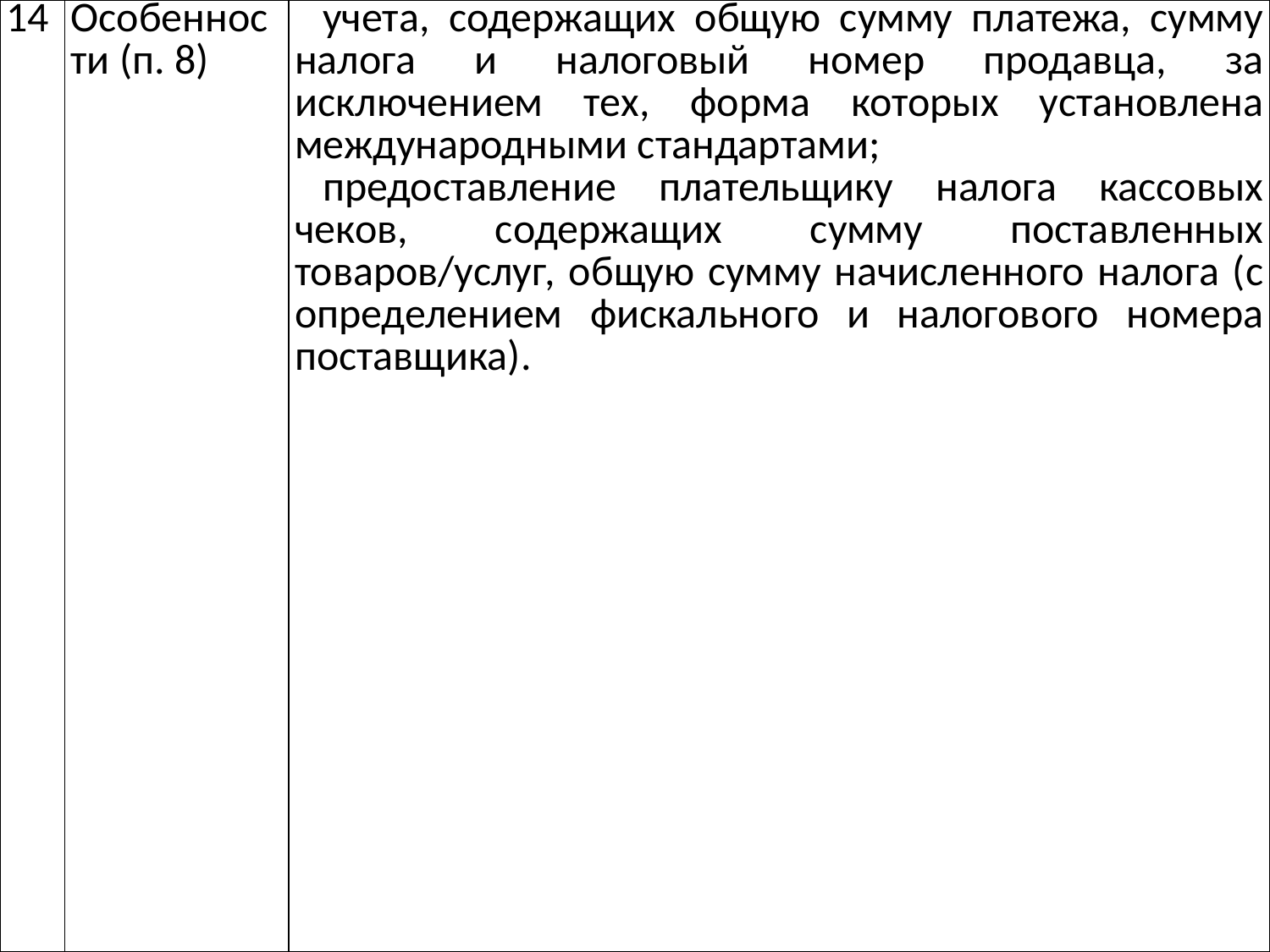

| 14 | Особенности (п. 8) | учета, содержащих общую сумму платежа, сумму налога и налоговый номер продавца, за исключением тех, форма которых установлена международными стандартами; предоставление плательщику налога кассовых чеков, содержащих сумму поставленных товаров/услуг, общую сумму начисленного налога (с определением фискального и налогового номера поставщика). |
| --- | --- | --- |